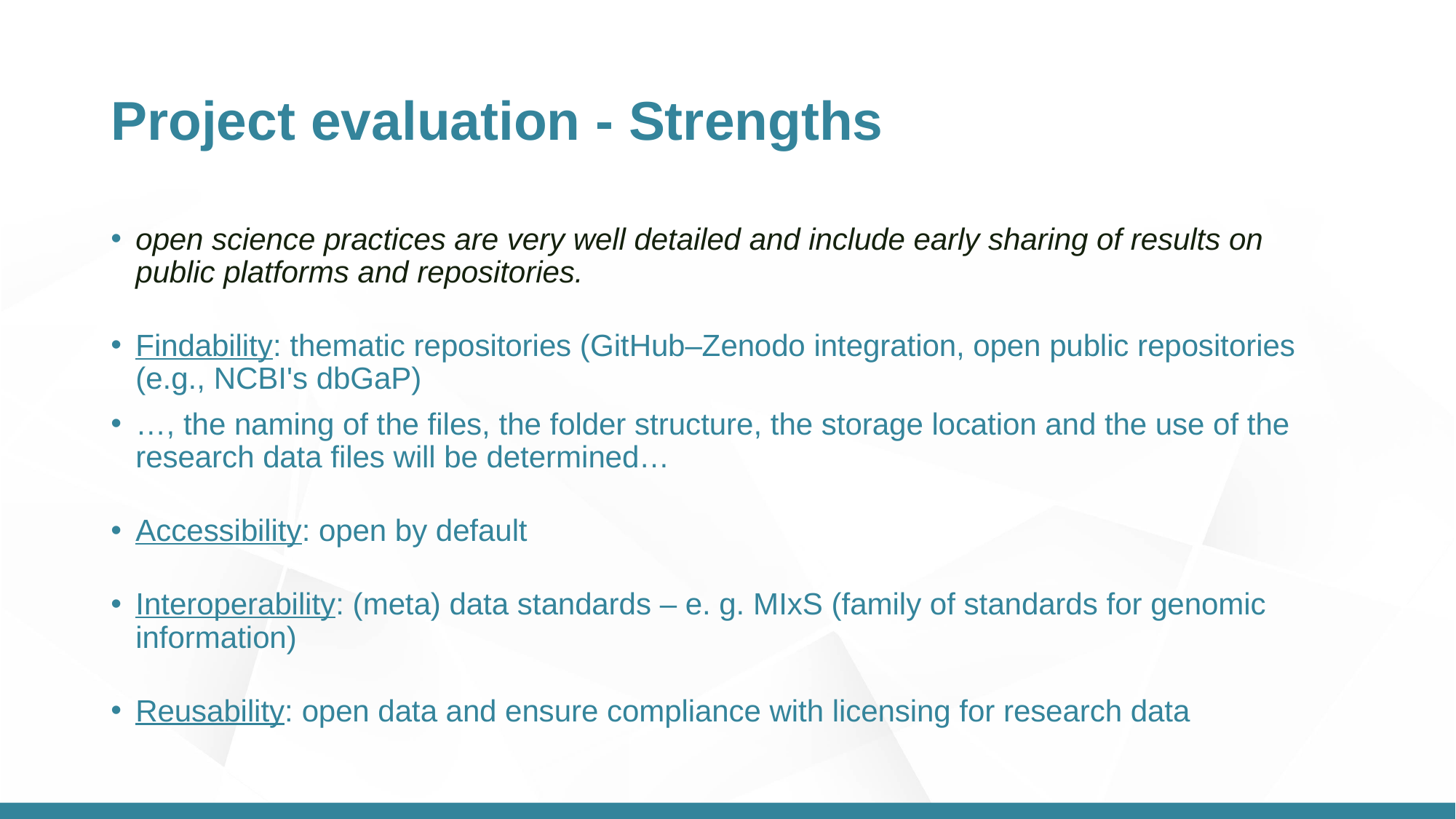

# Project evaluation - Strengths
open science practices are very well detailed and include early sharing of results on public platforms and repositories.

Findability: thematic repositories (GitHub–Zenodo integration, open public repositories (e.g., NCBI's dbGaP)
…, the naming of the files, the folder structure, the storage location and the use of the research data files will be determined…

Accessibility: open by default

Interoperability: (meta) data standards – e. g. MIxS (family of standards for genomic information)

Reusability: open data and ensure compliance with licensing for research data